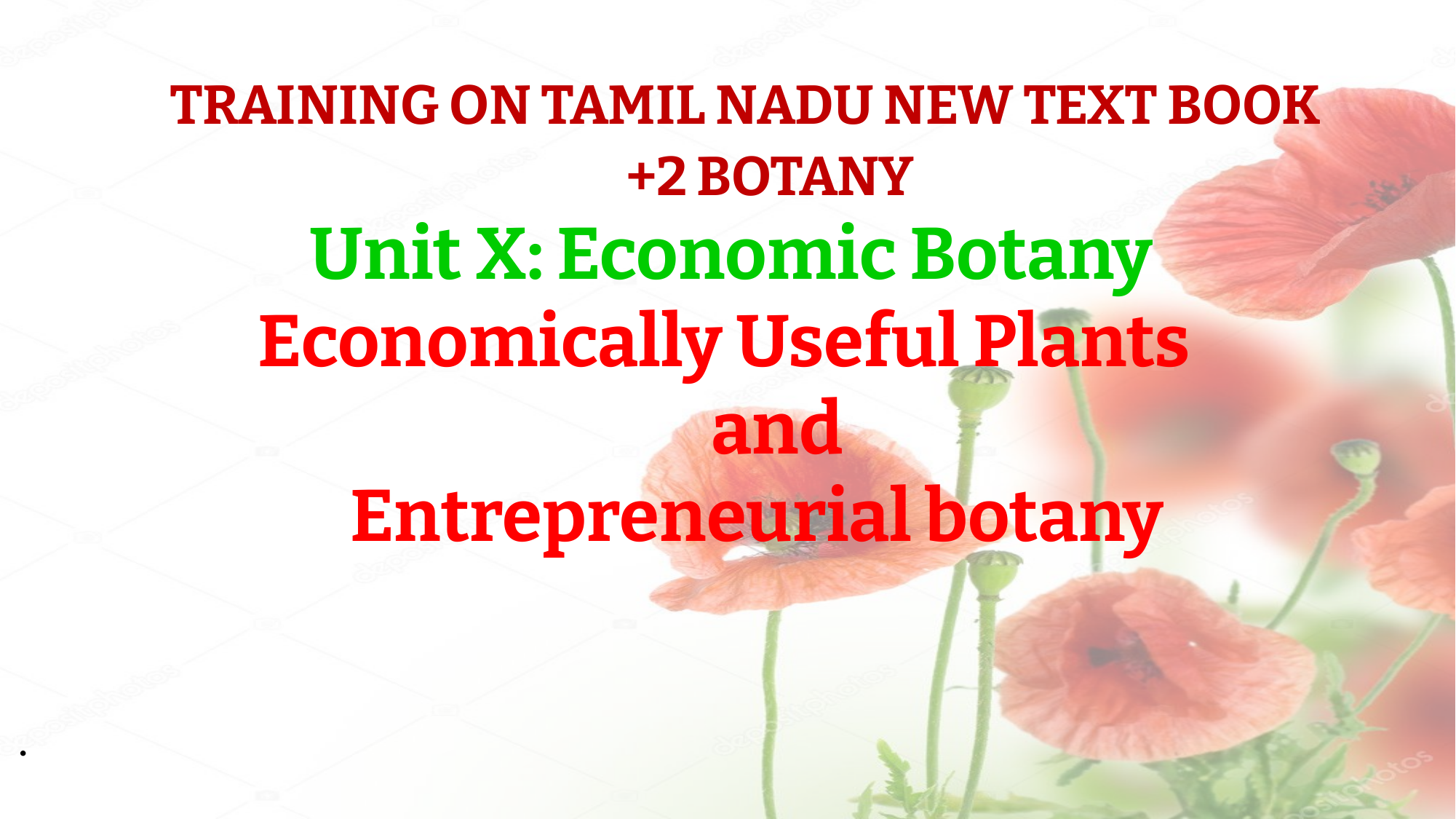

TRAINING ON TAMIL NADU NEW TEXT BOOK
         +2 BOTANY
Unit X: Economic Botany
Economically Useful Plants
        and
    Entrepreneurial botany

.